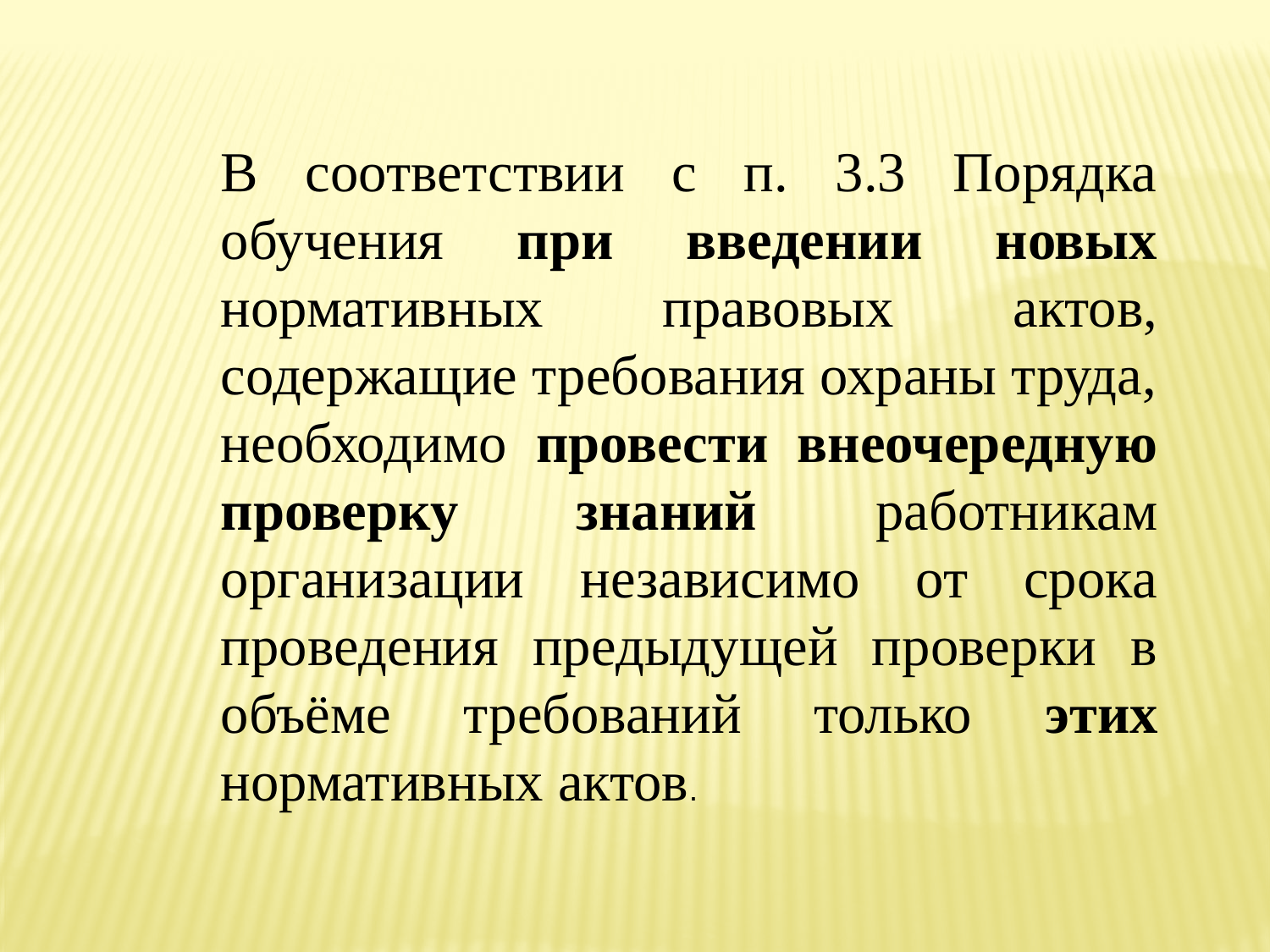

В соответствии с п. 3.3 Порядка обучения при введении новых нормативных правовых актов, содержащие требования охраны труда, необходимо провести внеочередную проверку знаний работникам организации независимо от срока проведения предыдущей проверки в объёме требований только этих нормативных актов.